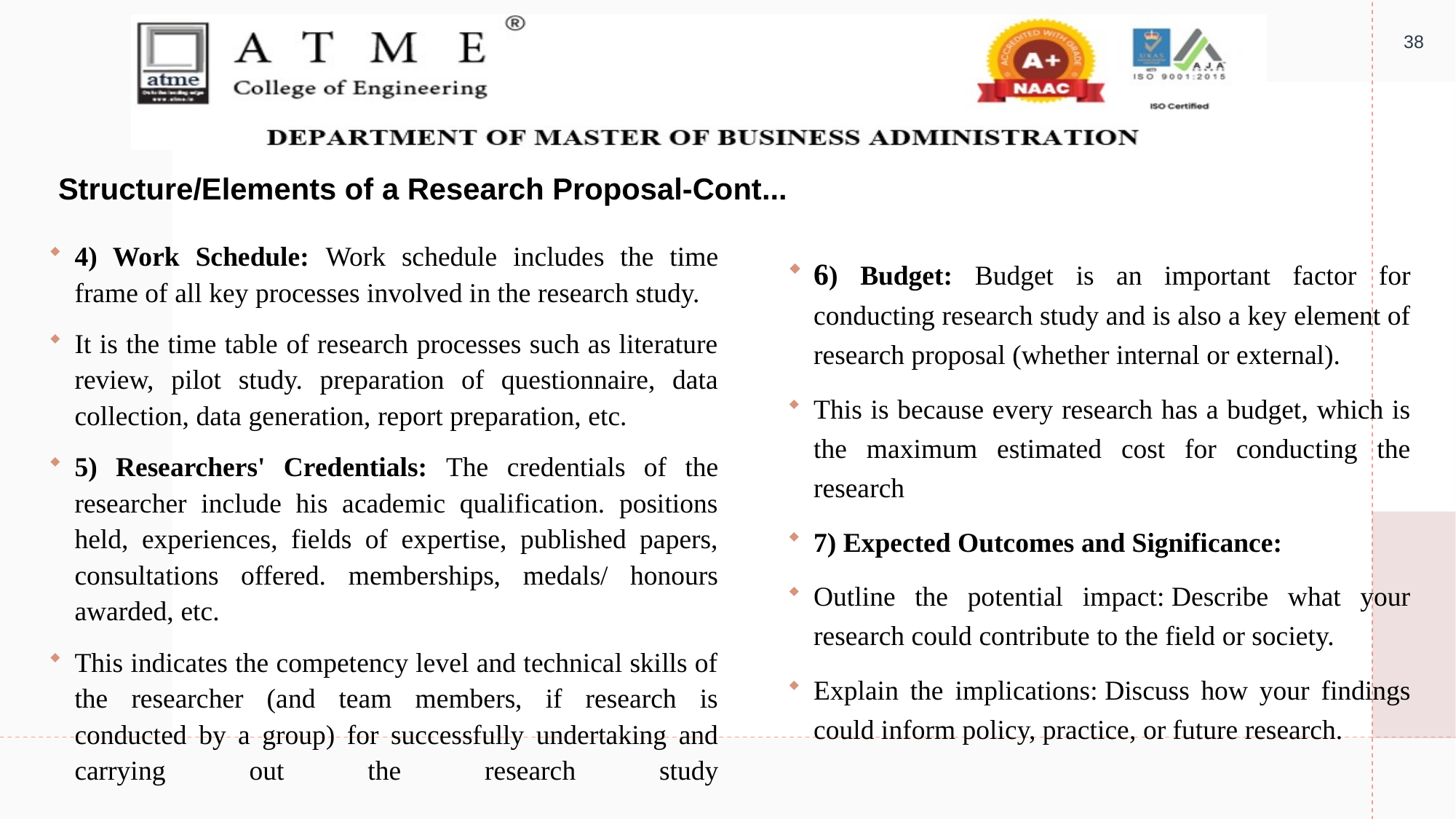

38
# Structure/Elements of a Research Proposal-Cont...
4) Work Schedule: Work schedule includes the time frame of all key processes involved in the research study.
It is the time table of research processes such as literature review, pilot study. preparation of questionnaire, data collection, data generation, report preparation, etc.
5) Researchers' Credentials: The credentials of the researcher include his academic qualification. positions held, experiences, fields of expertise, published papers, consultations offered. memberships, medals/ honours awarded, etc.
This indicates the competency level and technical skills of the researcher (and team members, if research is conducted by a group) for successfully undertaking and carrying out the research study

6) Budget: Budget is an important factor for conducting research study and is also a key element of research proposal (whether internal or external).
This is because every research has a budget, which is the maximum estimated cost for conducting the research
7) Expected Outcomes and Significance:
Outline the potential impact: Describe what your research could contribute to the field or society.
Explain the implications: Discuss how your findings could inform policy, practice, or future research.